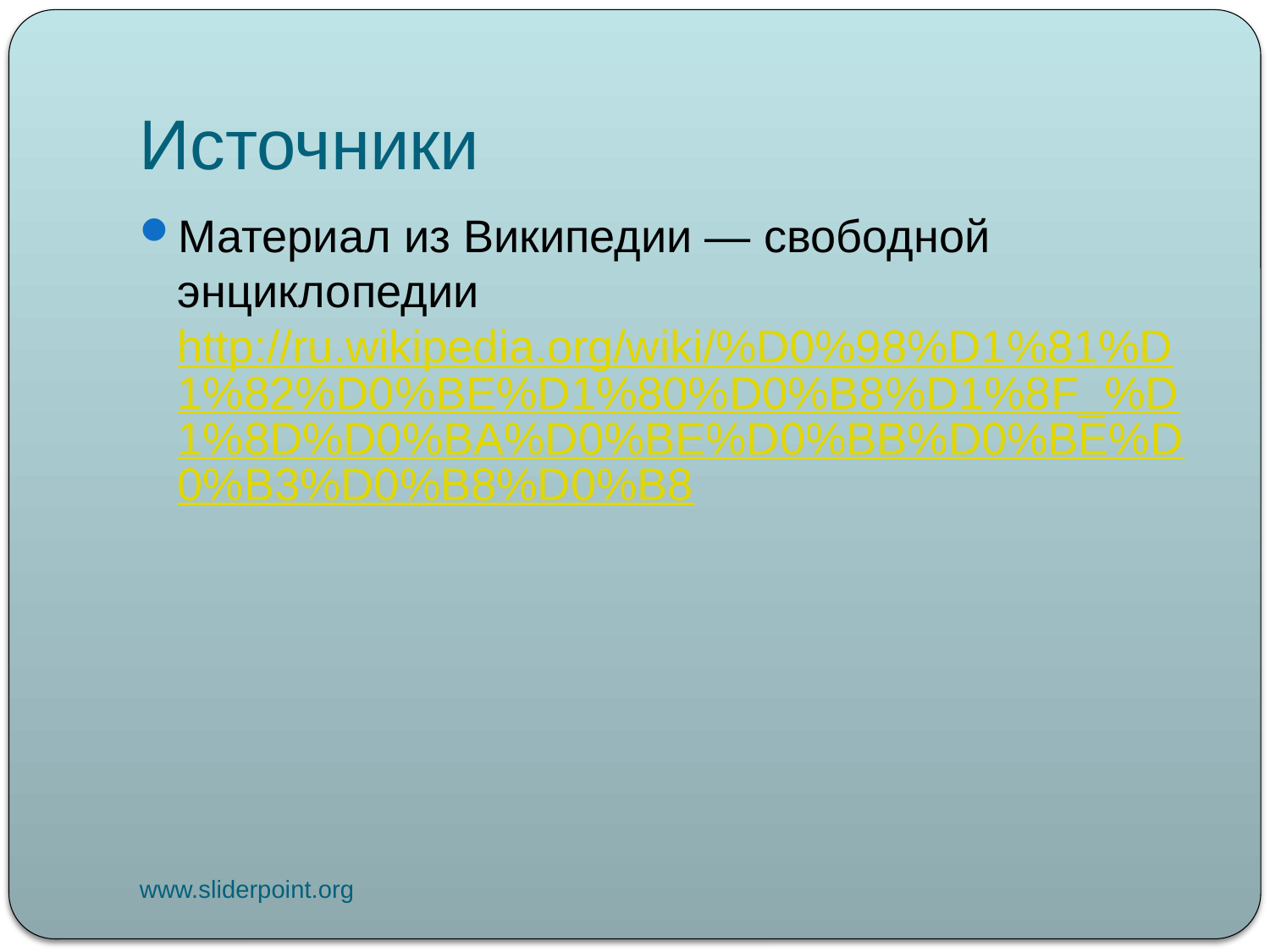

# Источники
Материал из Википедии — свободной энциклопедии http://ru.wikipedia.org/wiki/%D0%98%D1%81%D1%82%D0%BE%D1%80%D0%B8%D1%8F_%D1%8D%D0%BA%D0%BE%D0%BB%D0%BE%D0%B3%D0%B8%D0%B8

www.sliderpoint.org